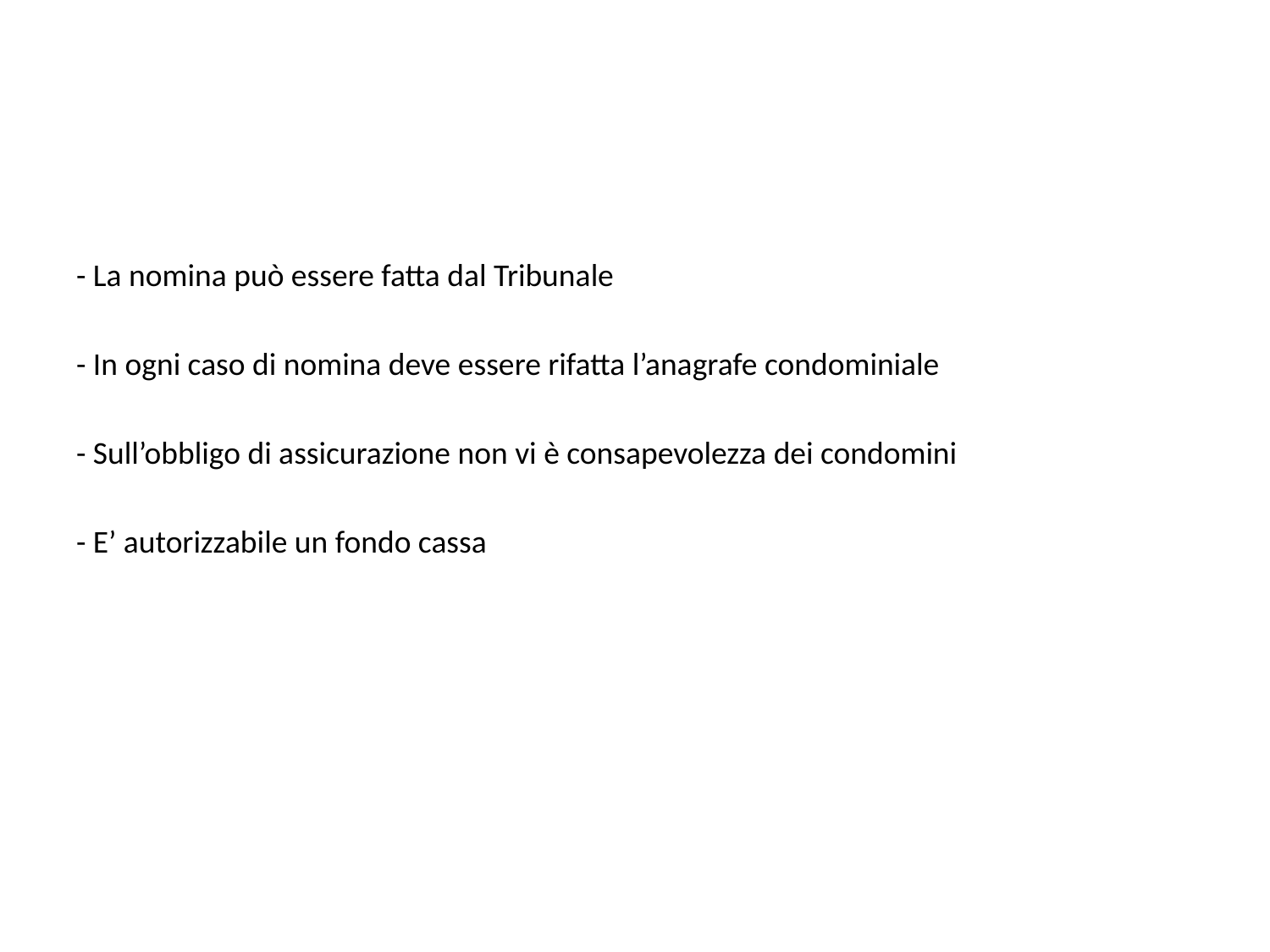

- La nomina può essere fatta dal Tribunale

- In ogni caso di nomina deve essere rifatta l’anagrafe condominiale

- Sull’obbligo di assicurazione non vi è consapevolezza dei condomini

- E’ autorizzabile un fondo cassa